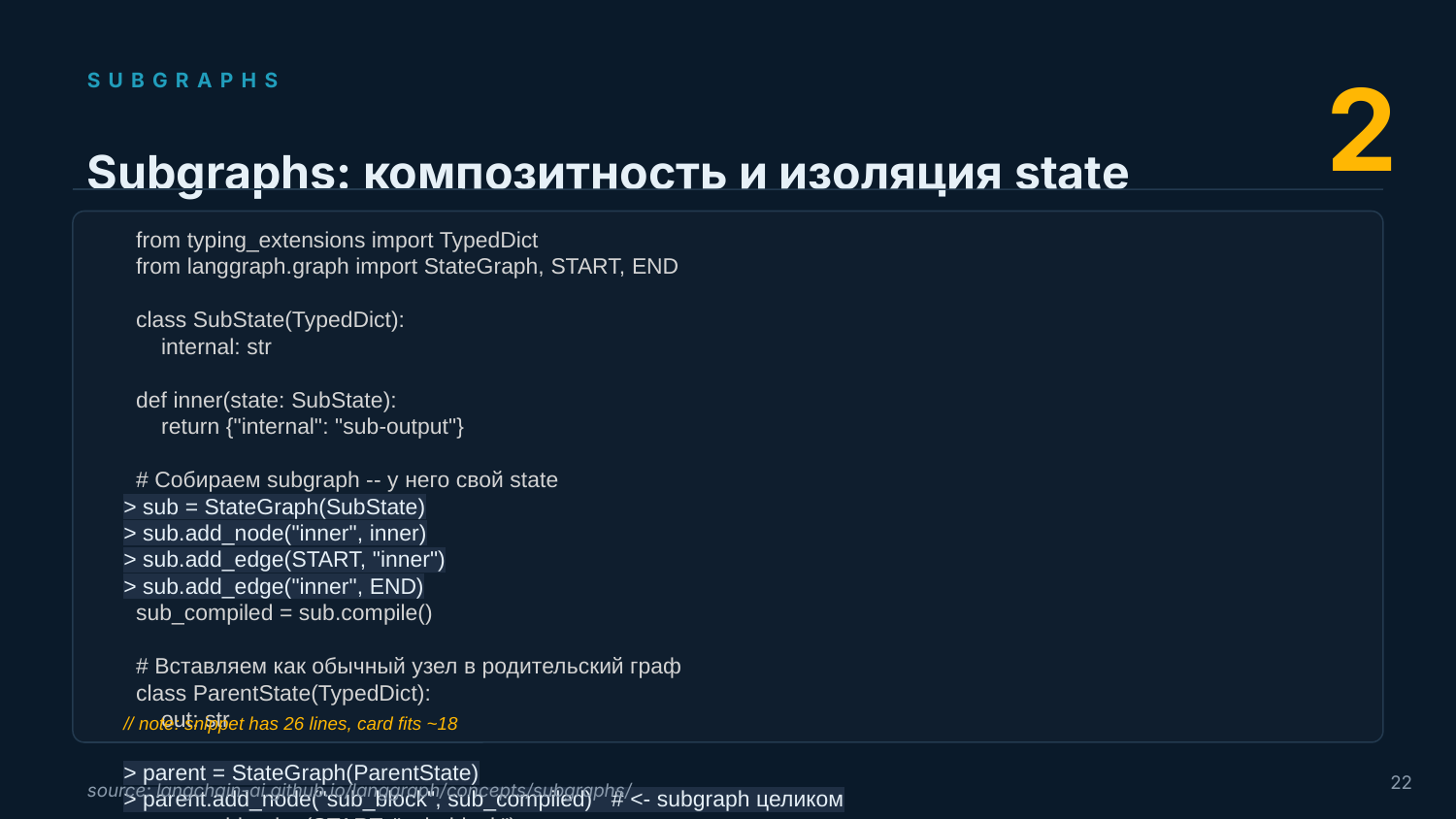

2
SUBGRAPHS
Subgraphs: композитность и изоляция state

  from typing_extensions import TypedDict
  from langgraph.graph import StateGraph, START, END

  class SubState(TypedDict):
      internal: str

  def inner(state: SubState):
      return {"internal": "sub-output"}

  # Собираем subgraph -- у него свой state
> sub = StateGraph(SubState)
> sub.add_node("inner", inner)
> sub.add_edge(START, "inner")
> sub.add_edge("inner", END)
  sub_compiled = sub.compile()

  # Вставляем как обычный узел в родительский граф
  class ParentState(TypedDict):
      out: str

> parent = StateGraph(ParentState)
> parent.add_node("sub_block", sub_compiled)   # <- subgraph целиком
  parent.add_edge(START, "sub_block")
  parent.add_edge("sub_block", END)
  app = parent.compile()
  print(app.invoke({"out": ""}))

// note: snippet has 26 lines, card fits ~18
22
source: langchain-ai.github.io/langgraph/concepts/subgraphs/